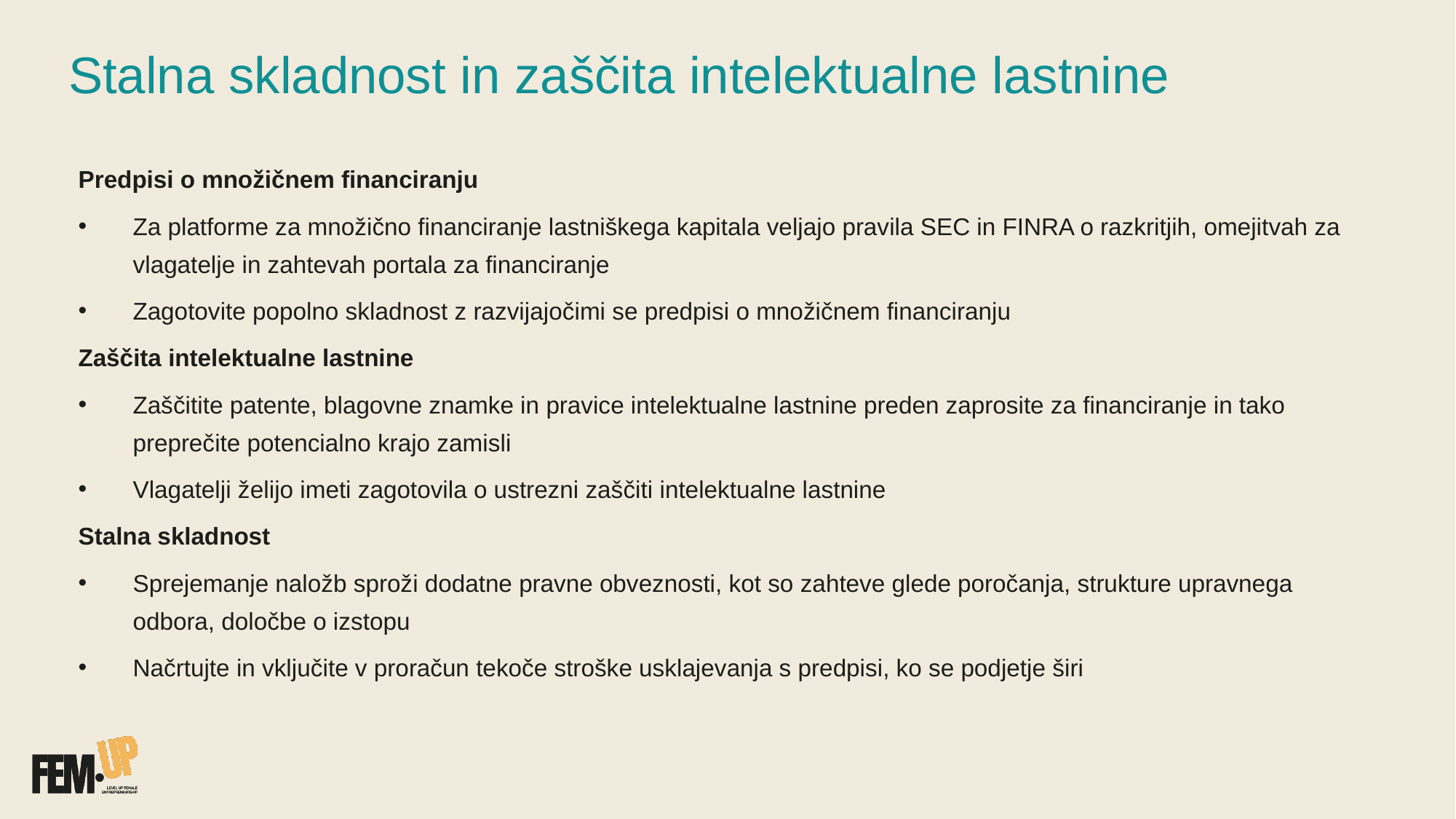

# Stalna skladnost in zaščita intelektualne lastnine
Predpisi o množičnem financiranju
Za platforme za množično financiranje lastniškega kapitala veljajo pravila SEC in FINRA o razkritjih, omejitvah za vlagatelje in zahtevah portala za financiranje
Zagotovite popolno skladnost z razvijajočimi se predpisi o množičnem financiranju
Zaščita intelektualne lastnine
Zaščitite patente, blagovne znamke in pravice intelektualne lastnine preden zaprosite za financiranje in tako preprečite potencialno krajo zamisli
Vlagatelji želijo imeti zagotovila o ustrezni zaščiti intelektualne lastnine
Stalna skladnost
Sprejemanje naložb sproži dodatne pravne obveznosti, kot so zahteve glede poročanja, strukture upravnega odbora, določbe o izstopu
Načrtujte in vključite v proračun tekoče stroške usklajevanja s predpisi, ko se podjetje širi